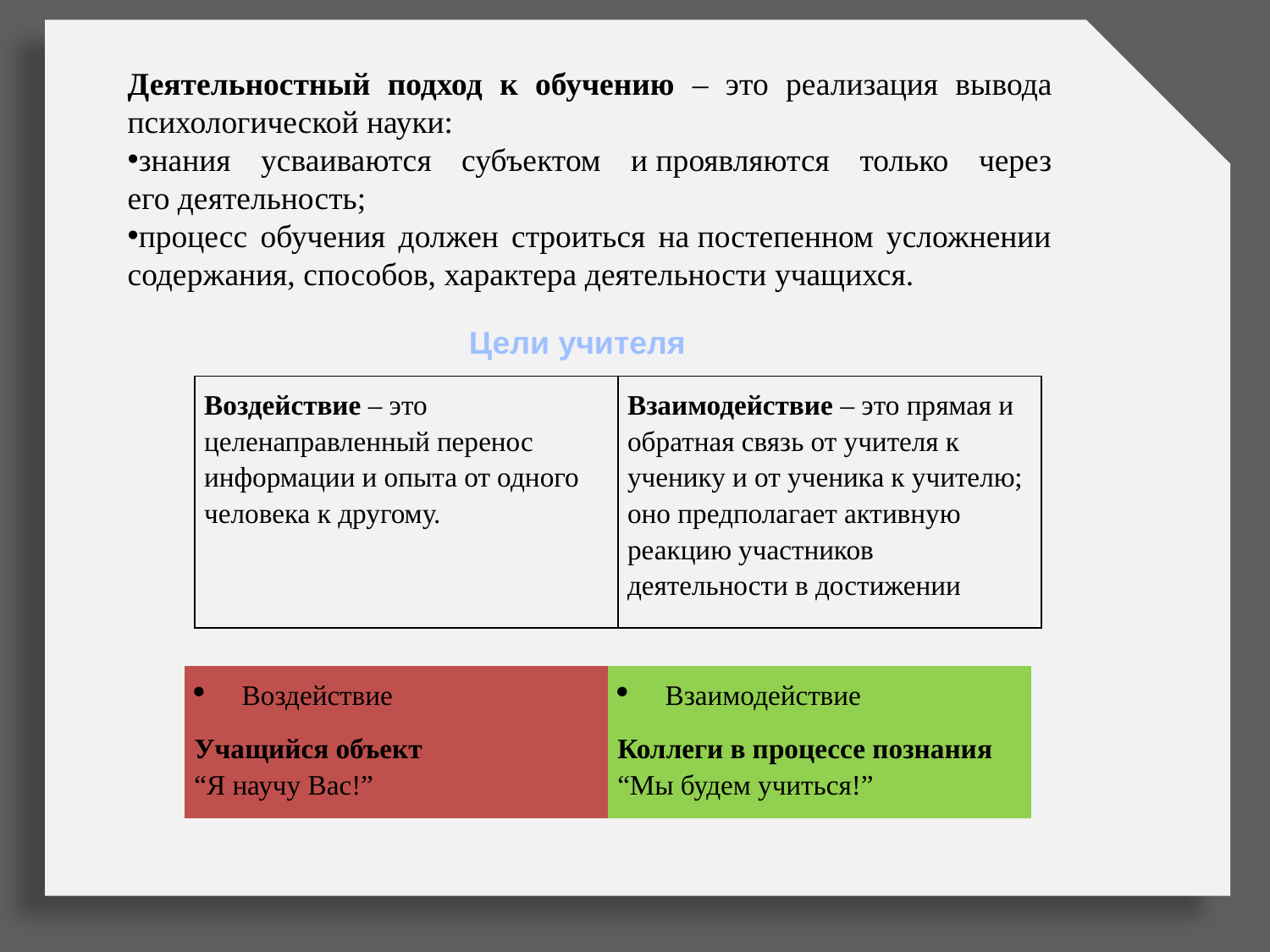

Деятельностный подход к обучению – это реализация вывода психологической науки:
знания усваиваются субъектом и проявляются только через его деятельность;
процесс обучения должен строиться на постепенном усложнении содержания, способов, характера деятельности учащихся.

Цели учителя
| Воздействие – это целенаправленный перенос информации и опыта от одного человека к другому. | Взаимодействие – это прямая и обратная связь от учителя к ученику и от ученика к учителю; оно предполагает активную реакцию участников деятельности в достижении |
| --- | --- |
| Воздействие Учащийся объект “Я научу Вас!” | Взаимодействие Коллеги в процессе познания “Мы будем учиться!” |
| --- | --- |